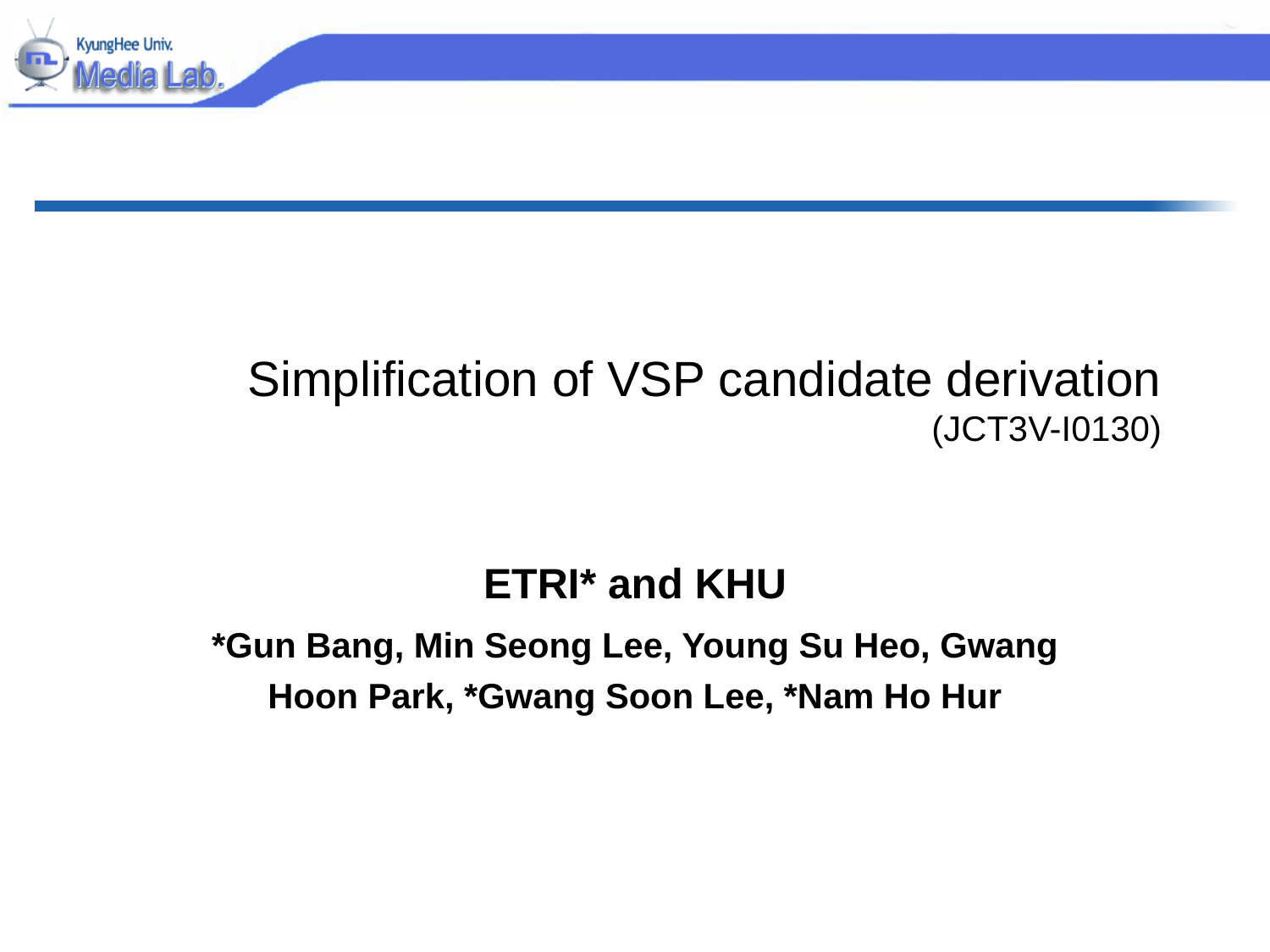

# Simplification of VSP candidate derivation (JCT3V-I0130)
ETRI* and KHU
*Gun Bang, Min Seong Lee, Young Su Heo, Gwang Hoon Park, *Gwang Soon Lee, *Nam Ho Hur